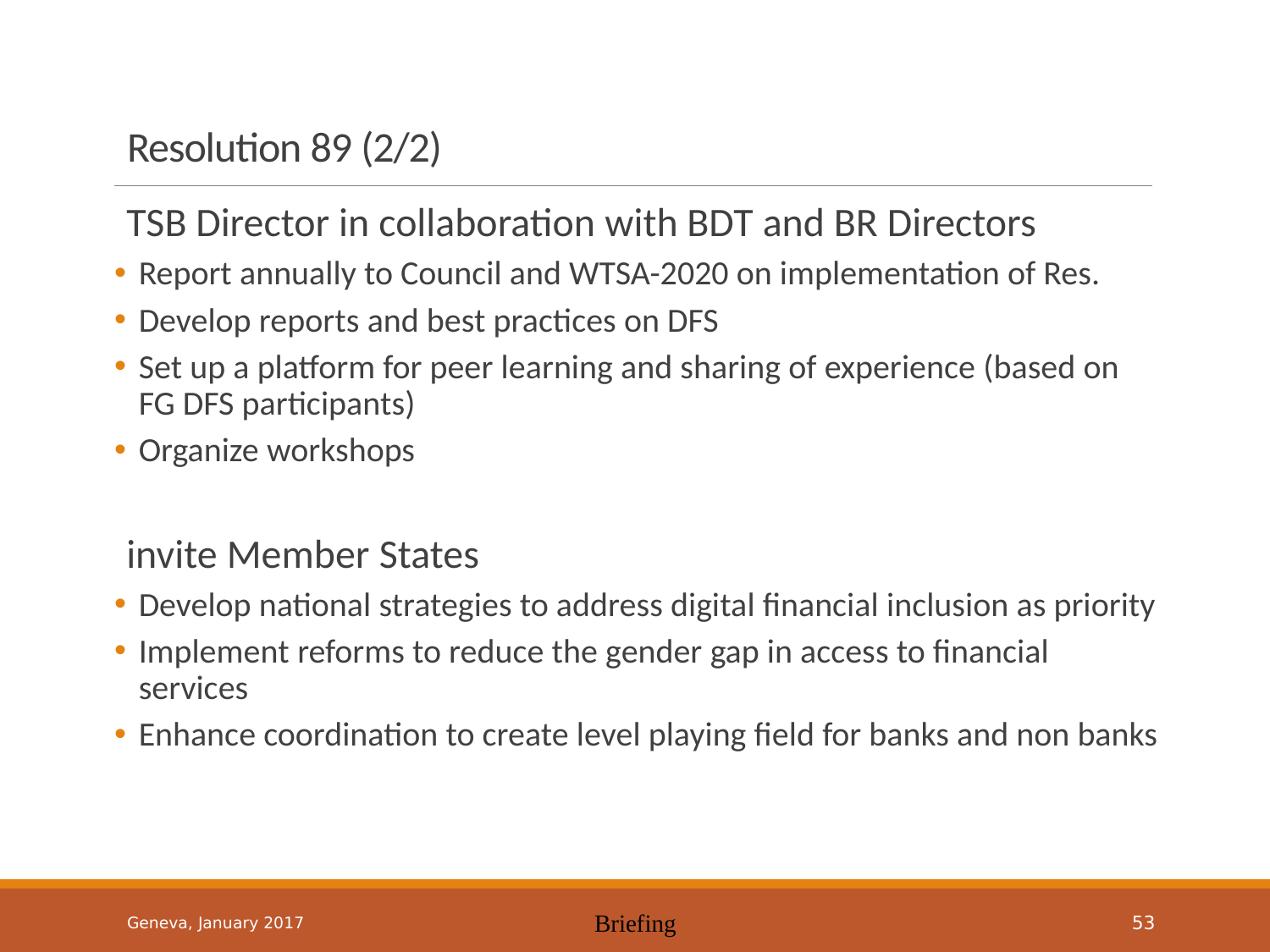

# Resolution 89 (2/2)
TSB Director in collaboration with BDT and BR Directors
Report annually to Council and WTSA-2020 on implementation of Res.
Develop reports and best practices on DFS
Set up a platform for peer learning and sharing of experience (based on FG DFS participants)
Organize workshops

invite Member States
Develop national strategies to address digital financial inclusion as priority
Implement reforms to reduce the gender gap in access to financial services
Enhance coordination to create level playing field for banks and non banks
Geneva, January 2017
Briefing
53